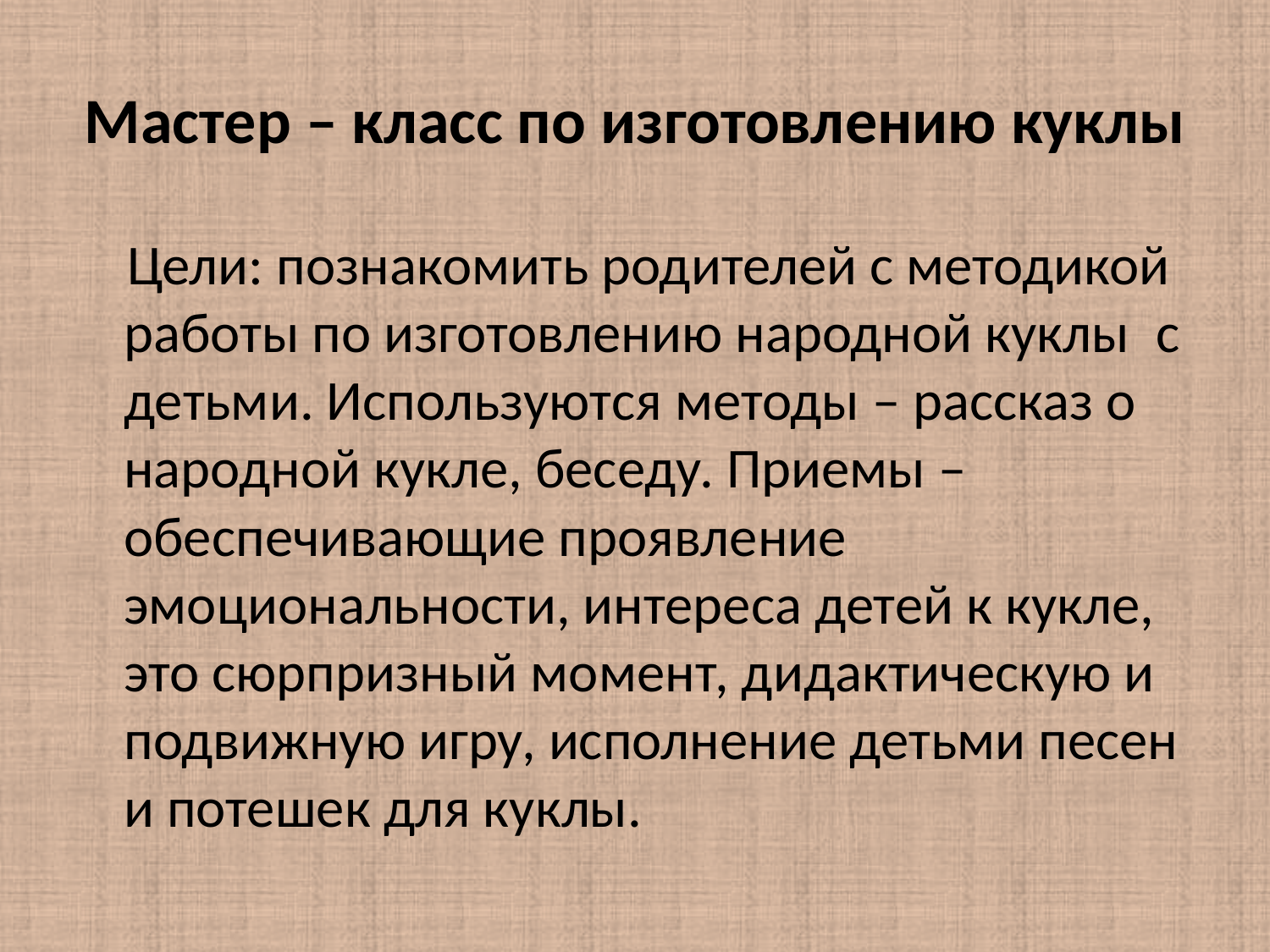

# Мастер – класс по изготовлению куклы
    Цели: познакомить родителей с методикой работы по изготовлению народной куклы  с детьми. Используются методы – рассказ о народной кукле, беседу. Приемы –обеспечивающие проявление эмоциональности, интереса детей к кукле, это сюрпризный момент, дидактическую и подвижную игру, исполнение детьми песен и потешек для куклы.